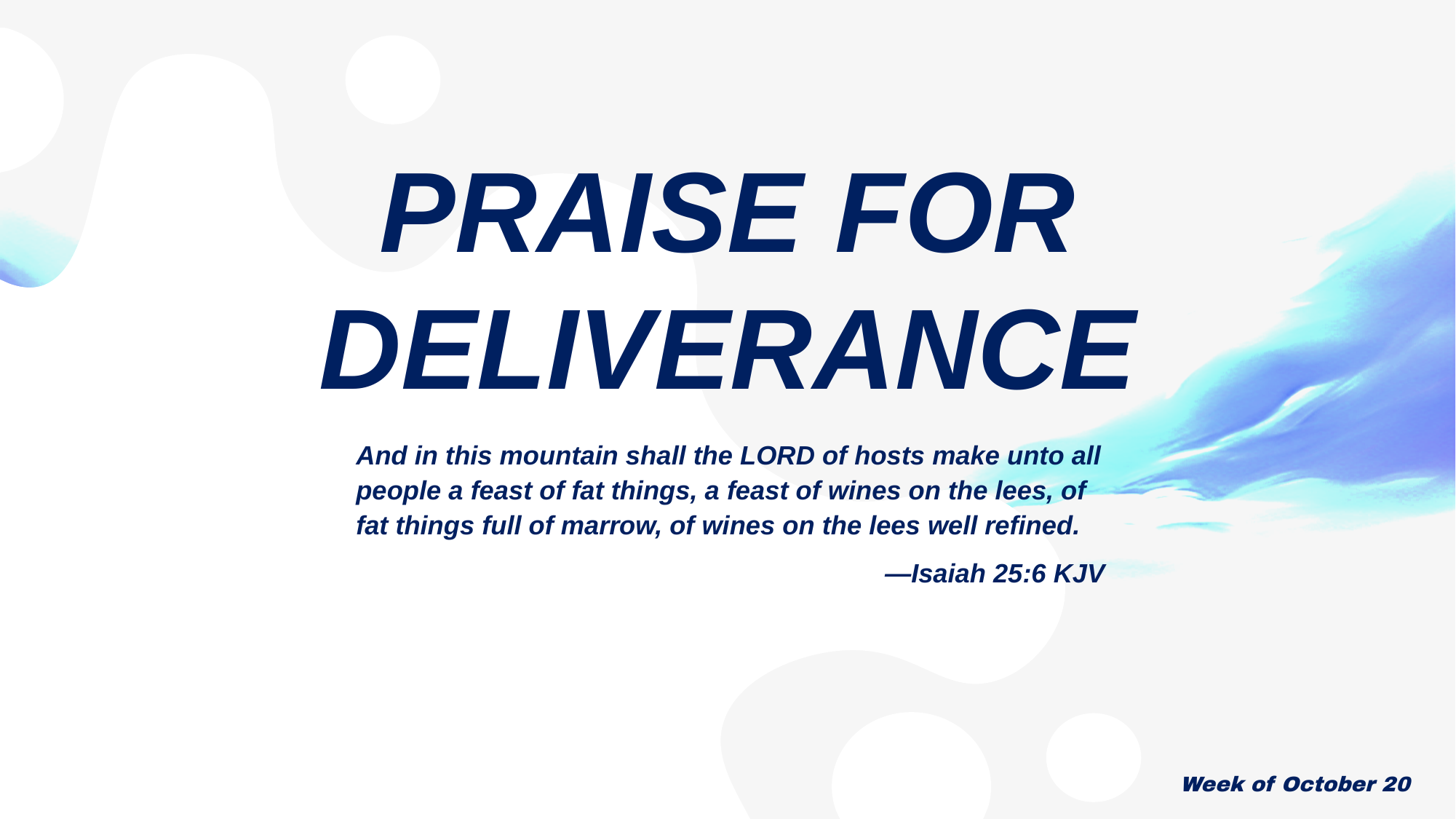

Praise for Deliverance
And in this mountain shall the LORD of hosts make unto all people a feast of fat things, a feast of wines on the lees, of fat things full of marrow, of wines on the lees well refined.
—Isaiah 25:6 KJV
Week of October 20